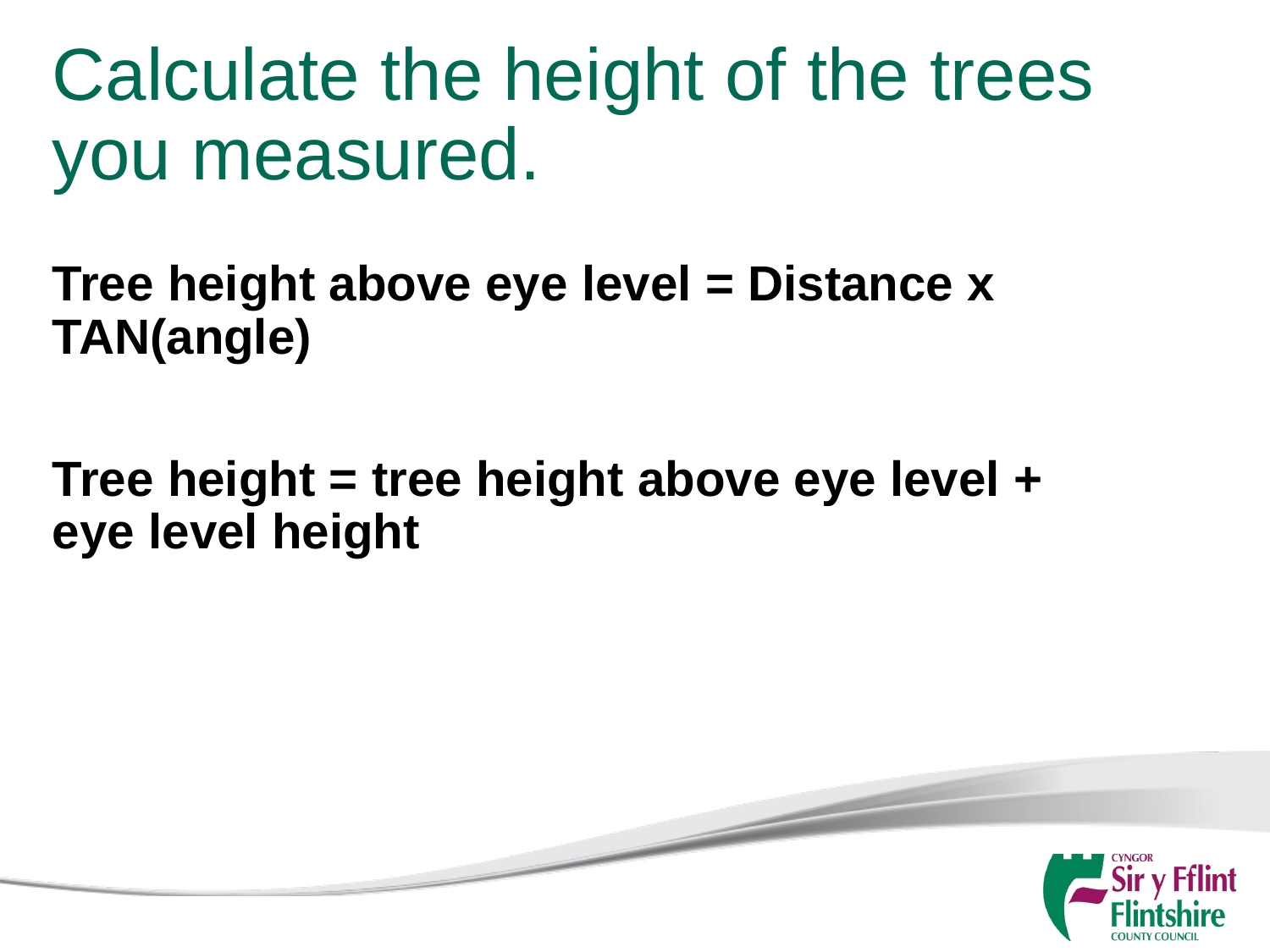

# Calculate the height of the trees you measured.
Tree height above eye level = Distance x TAN(angle)

Tree height = tree height above eye level + eye level height